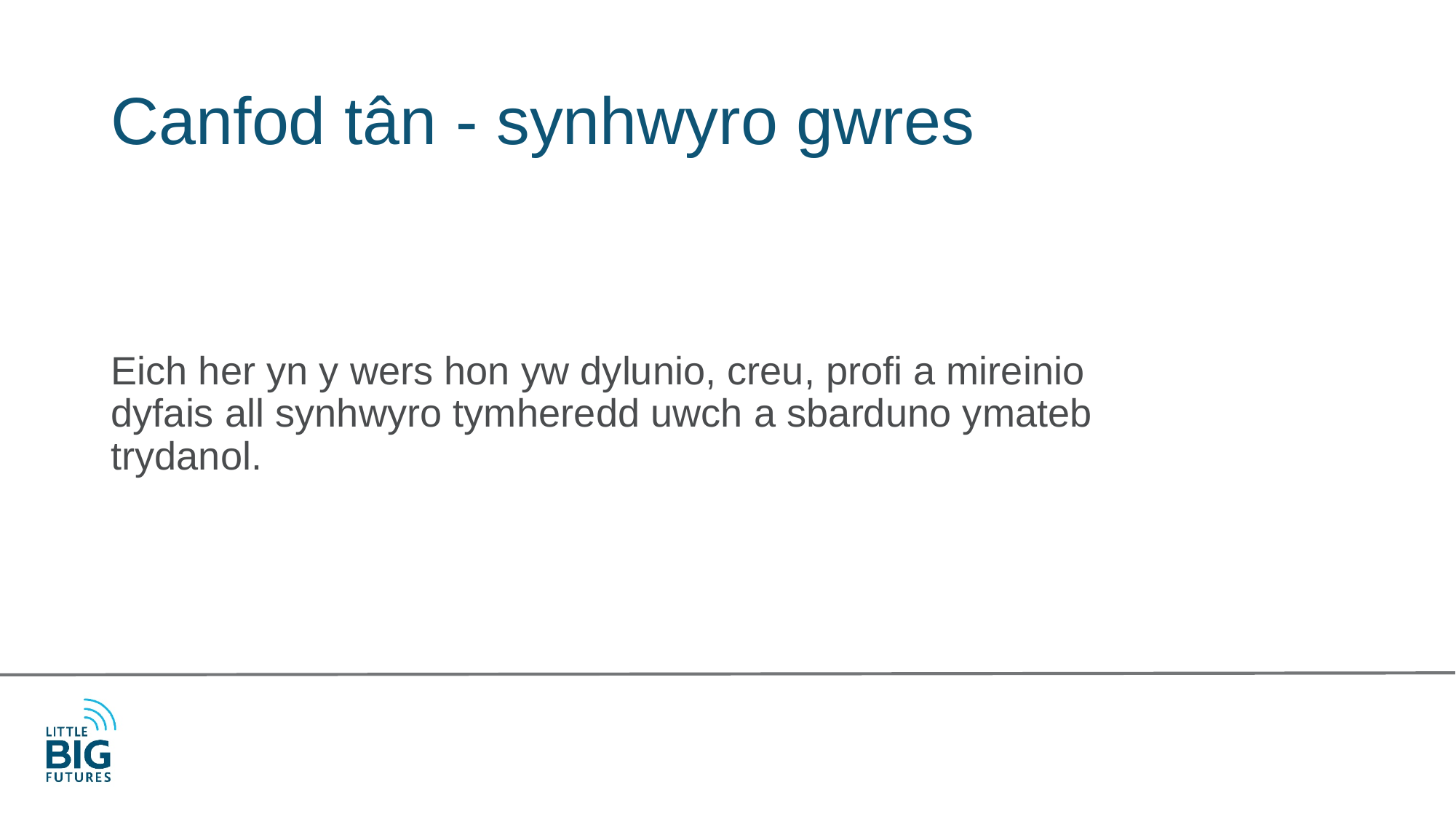

# Canfod tân - synhwyro gwres

Eich her yn y wers hon yw dylunio, creu, profi a mireinio dyfais all synhwyro tymheredd uwch a sbarduno ymateb trydanol.